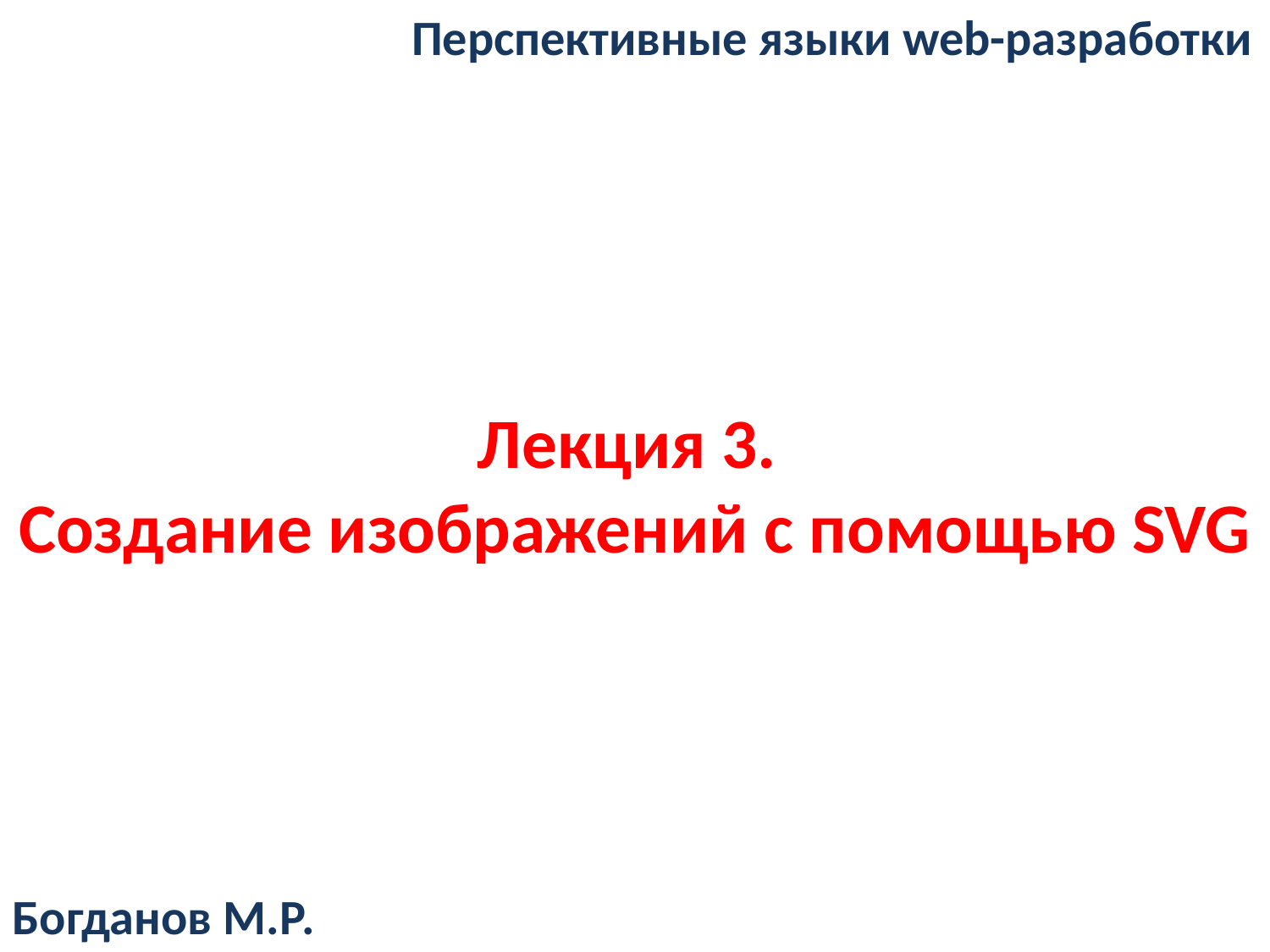

Перспективные языки web-разработки
Лекция 3.
Создание изображений с помощью SVG
Богданов М.Р.